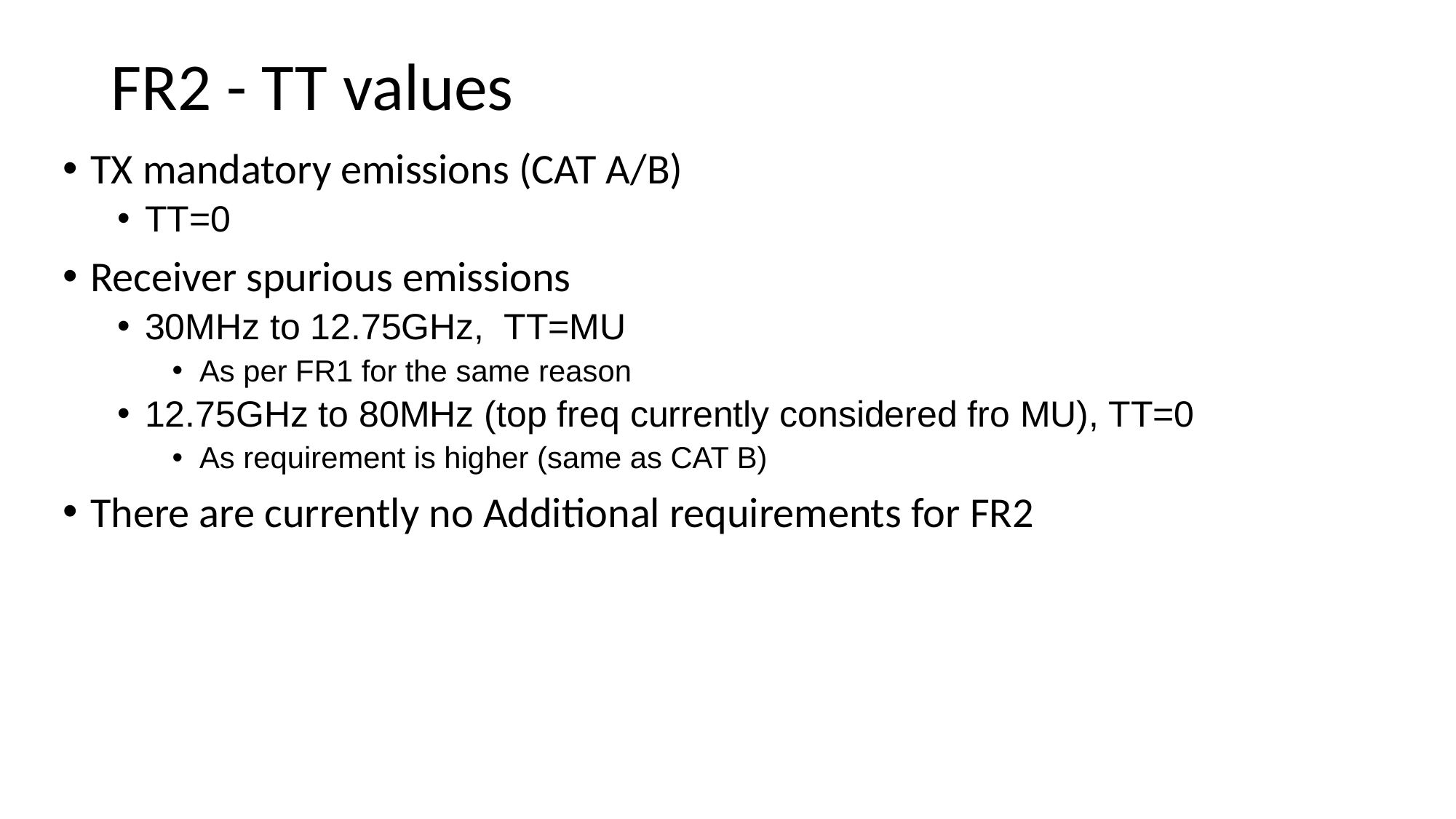

# FR2 - TT values
TX mandatory emissions (CAT A/B)
TT=0
Receiver spurious emissions
30MHz to 12.75GHz,  TT=MU
As per FR1 for the same reason
12.75GHz to 80MHz (top freq currently considered fro MU), TT=0
As requirement is higher (same as CAT B)
There are currently no Additional requirements for FR2